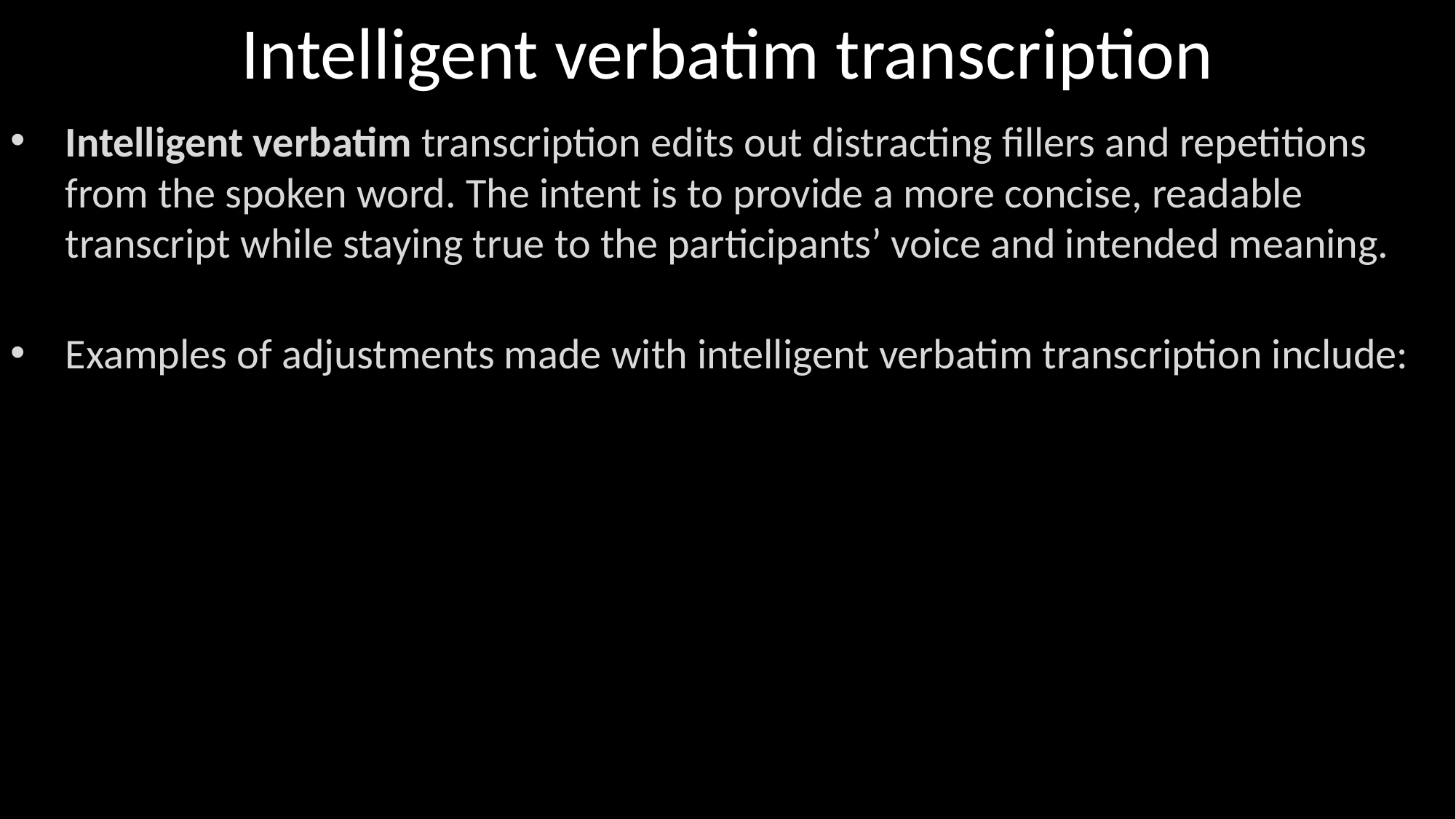

# Intelligent verbatim transcription
Intelligent verbatim transcription edits out distracting fillers and repetitions from the spoken word. The intent is to provide a more concise, readable transcript while staying true to the participants’ voice and intended meaning.
Examples of adjustments made with intelligent verbatim transcription include: